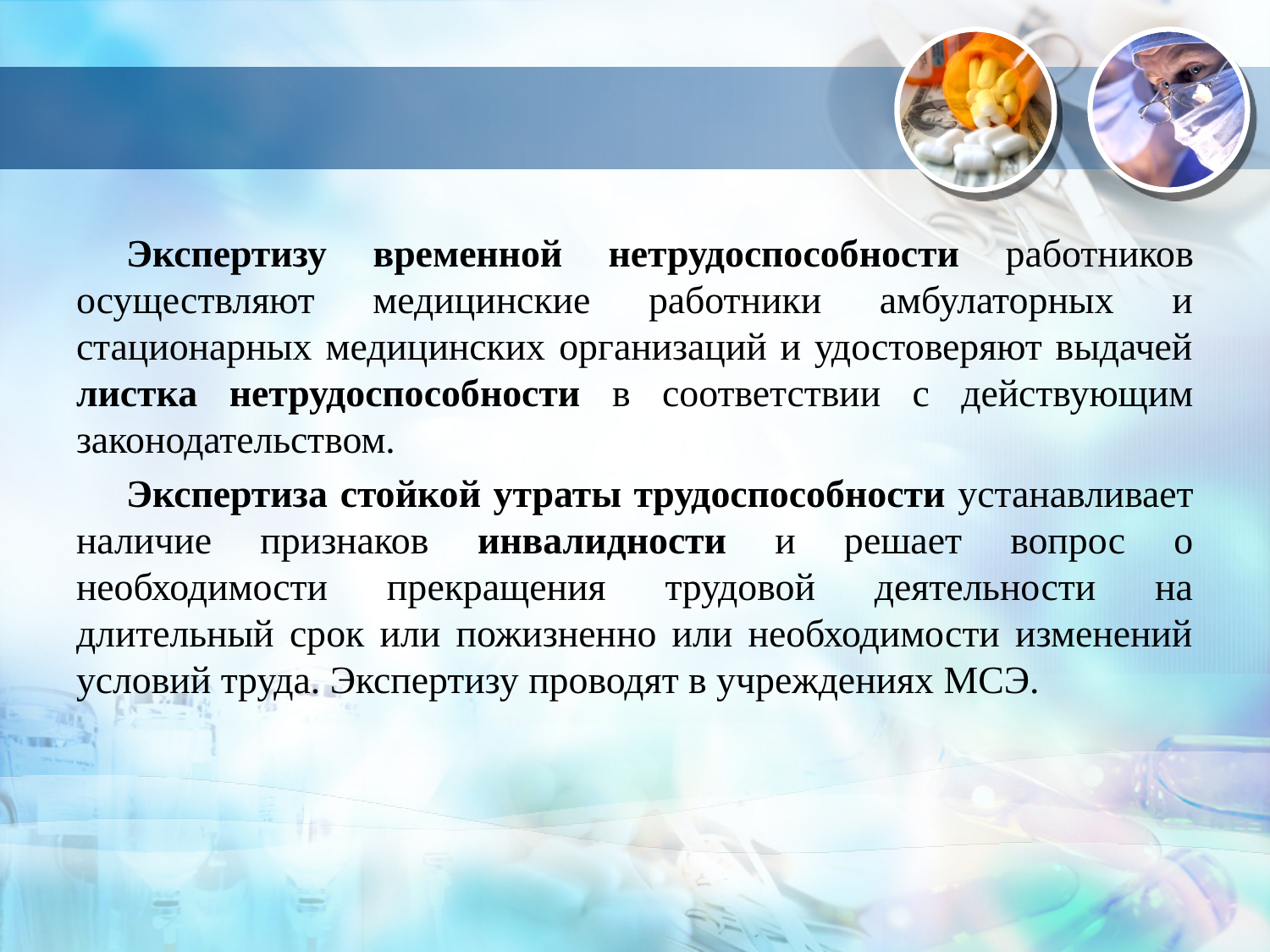

Экспертизу временной нетрудоспособности работников осуществляют медицинские работники амбулаторных и стационарных медицинских организаций и удостоверяют выдачей листка нетрудоспособности в соответствии с действующим законодательством.
Экспертиза стойкой утраты трудоспособности устанавливает наличие признаков инвалидности и решает вопрос о необходимости прекращения трудовой деятельности на длительный срок или пожизненно или необходимости изменений условий труда. Экспертизу проводят в учреждениях МСЭ.